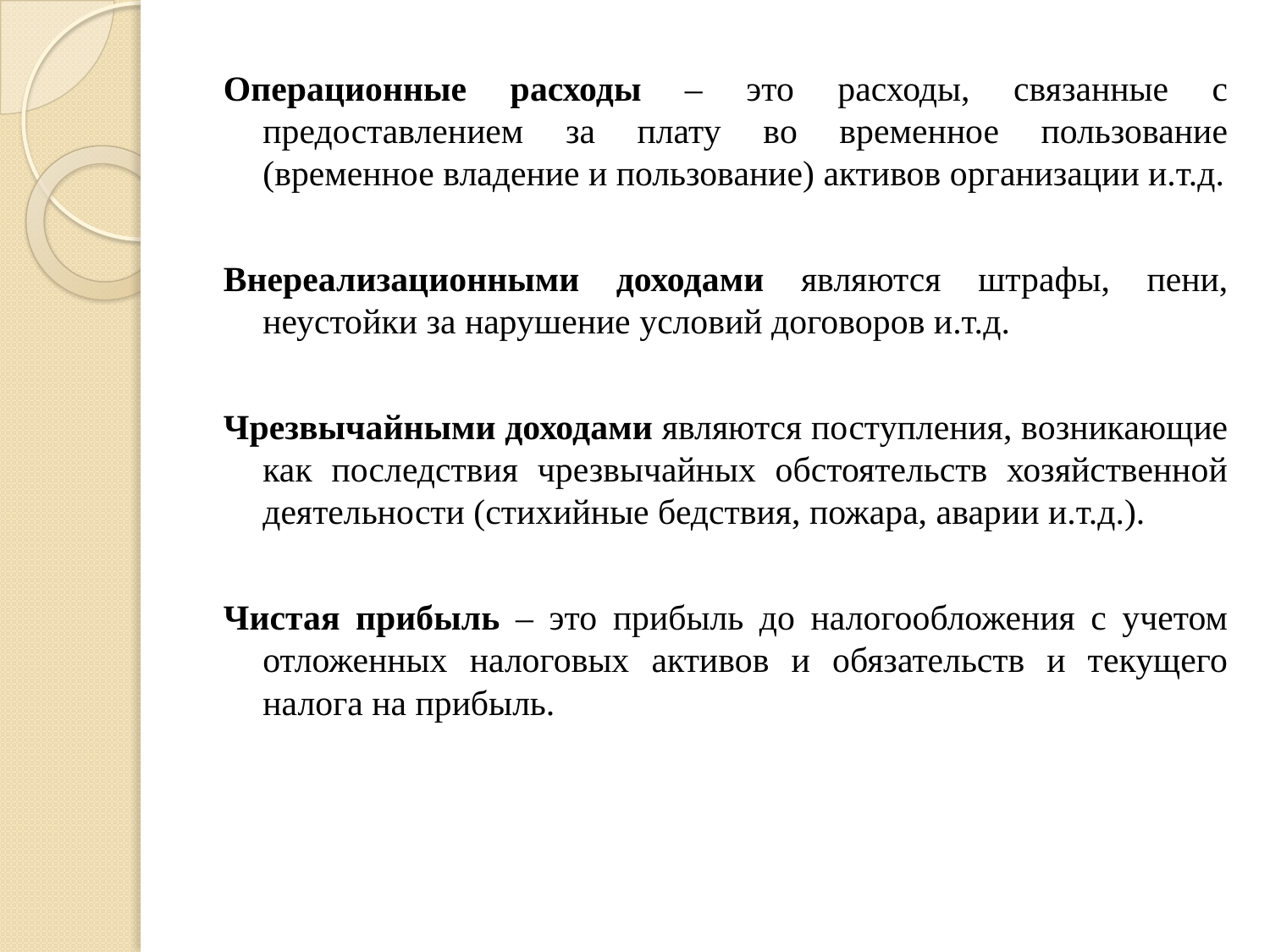

Операционные расходы – это расходы, связанные с предоставлением за плату во временное пользование (временное владение и пользование) активов организации и.т.д.

Внереализационными доходами являются штрафы, пени, неустойки за нарушение условий договоров и.т.д.

Чрезвычайными доходами являются поступления, возникающие как последствия чрезвычайных обстоятельств хозяйственной деятельности (стихийные бедствия, пожара, аварии и.т.д.).

Чистая прибыль – это прибыль до налогообложения с учетом отложенных налоговых активов и обязательств и текущего налога на прибыль.